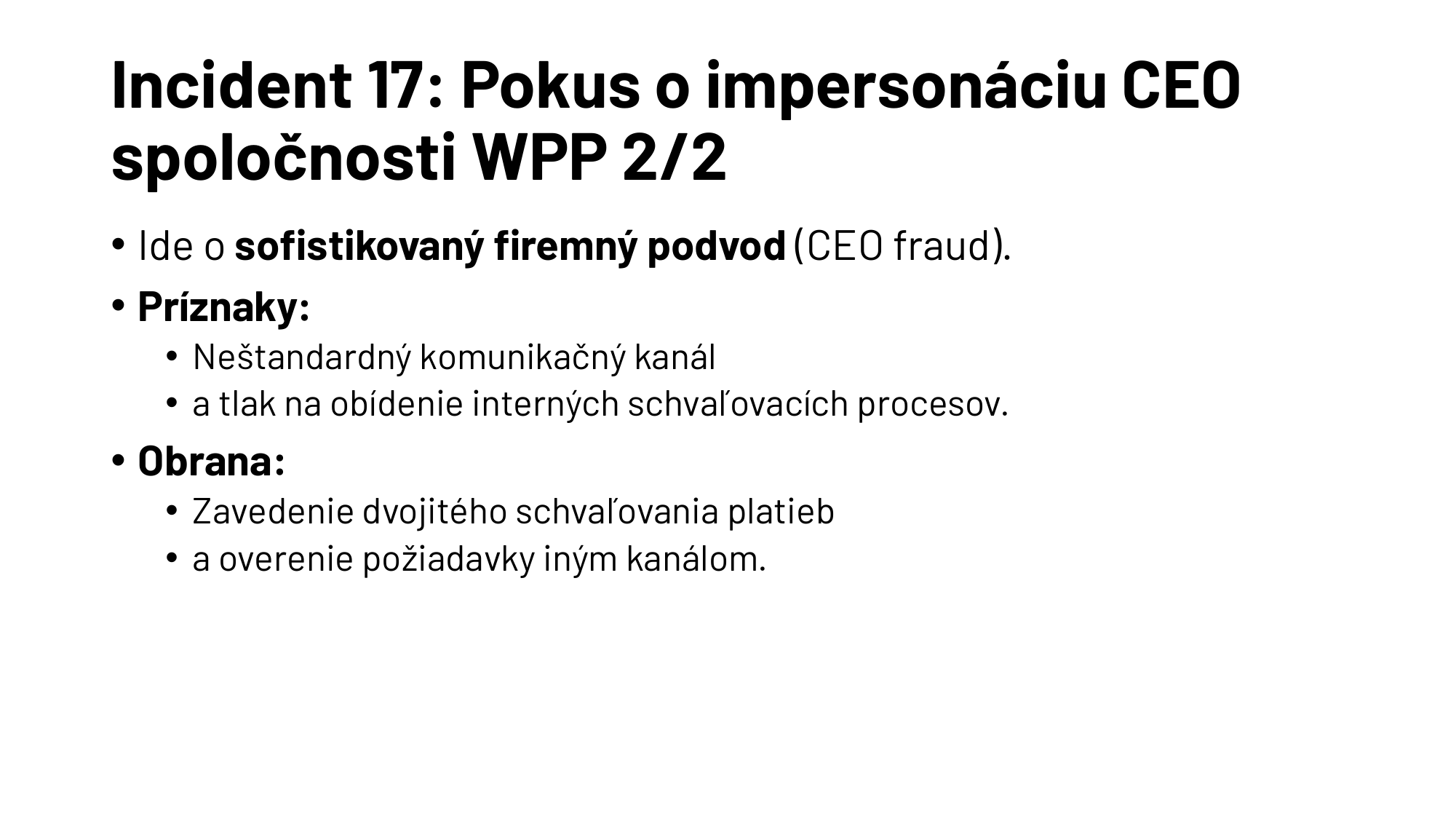

# Incident 17: Pokus o impersonáciu CEO spoločnosti WPP 2/2
Ide o sofistikovaný firemný podvod (CEO fraud).
Príznaky:
Neštandardný komunikačný kanál
a tlak na obídenie interných schvaľovacích procesov.
Obrana:
Zavedenie dvojitého schvaľovania platieb
a overenie požiadavky iným kanálom.